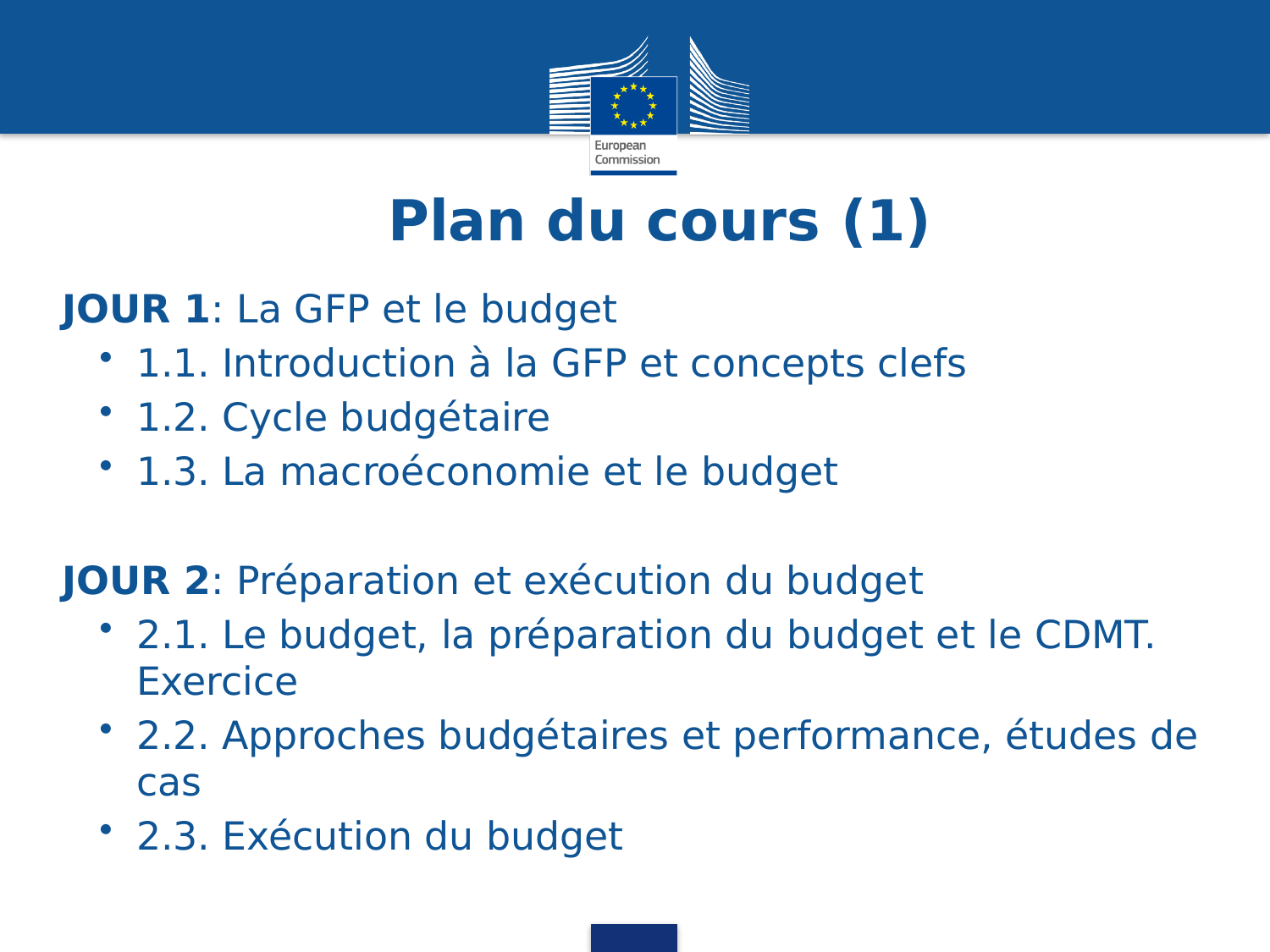

# Plan du cours (1)
JOUR 1: La GFP et le budget
1.1. Introduction à la GFP et concepts clefs
1.2. Cycle budgétaire
1.3. La macroéconomie et le budget

JOUR 2: Préparation et exécution du budget
2.1. Le budget, la préparation du budget et le CDMT. Exercice
2.2. Approches budgétaires et performance, études de cas
2.3. Exécution du budget